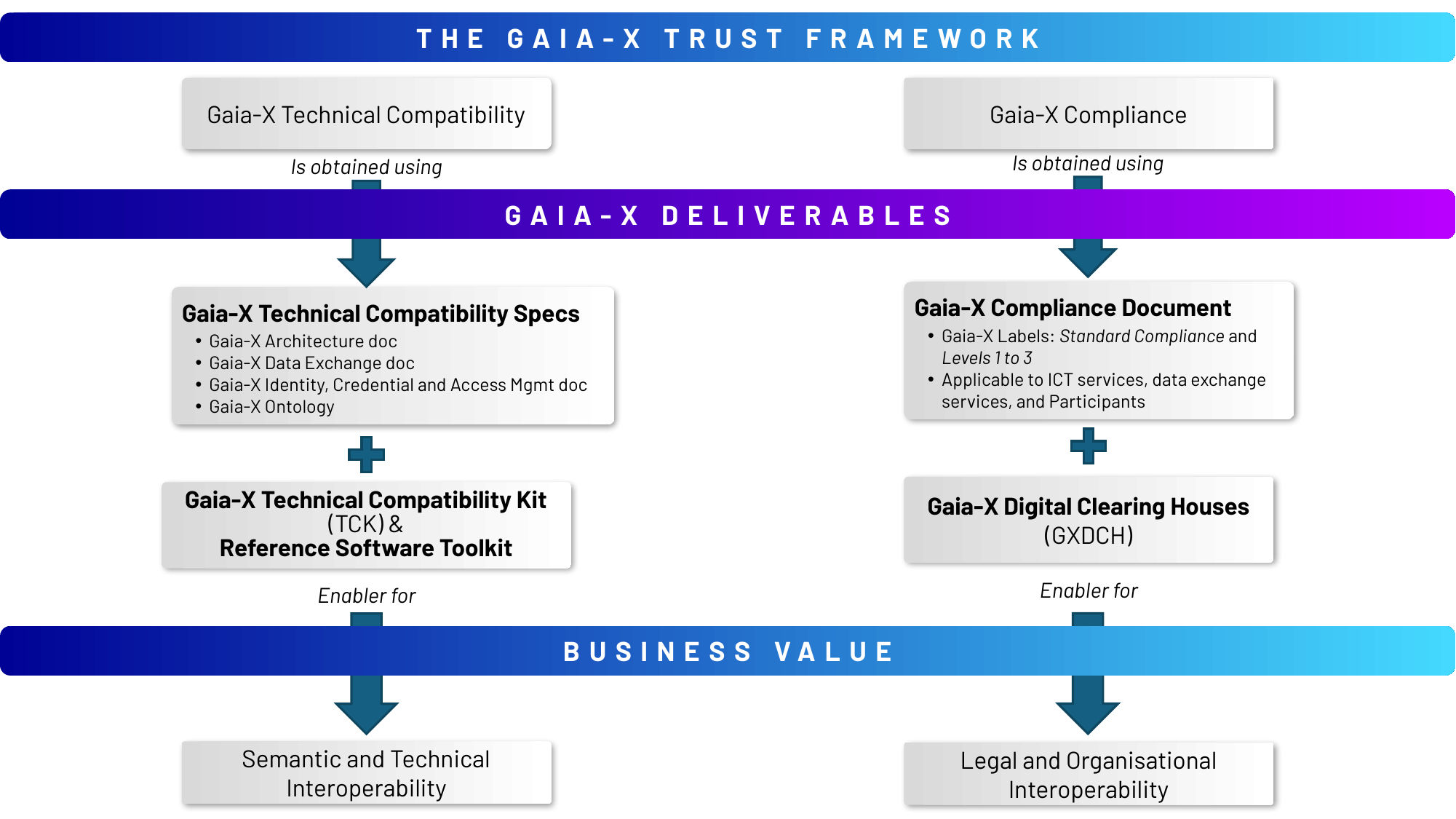

THE GAIA-X TRUST FRAMEWORK
Gaia-X Technical Compatibility
Gaia-X Compliance
Is obtained using
Is obtained using

GAIA-X DELIVERABLES
Gaia-X Compliance Document
Gaia-X Labels: Standard Compliance and Levels 1 to 3
Applicable to ICT services, data exchange services, and Participants
Gaia-X Technical Compatibility Specs
Gaia-X Architecture doc
Gaia-X Data Exchange doc
Gaia-X Identity, Credential and Access Mgmt doc
Gaia-X Ontology

Gaia-X Digital Clearing Houses (GXDCH)
Gaia-X Technical Compatibility Kit (TCK) &
Reference Software Toolkit
Enabler for
Enabler for

BUSINESS VALUE
Semantic and Technical
Interoperability
Legal and Organisational
Interoperability